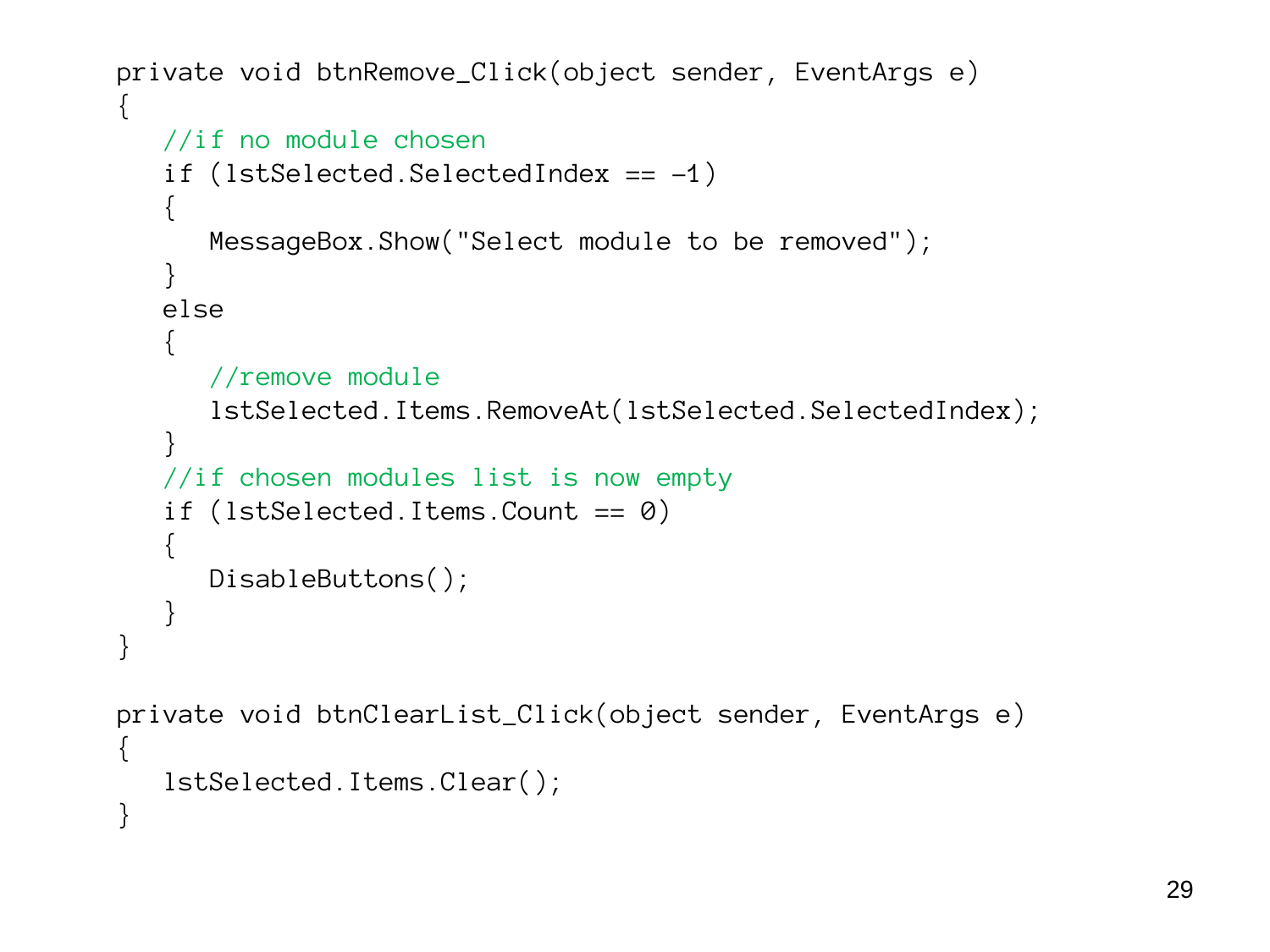

private void btnRemove_Click(object sender, EventArgs e)
{
   //if no module chosen
   if (lstSelected.SelectedIndex == -1)
   {
      MessageBox.Show("Select module to be removed");
   }
   else
   {
      //remove module
      lstSelected.Items.RemoveAt(lstSelected.SelectedIndex);
   }
   //if chosen modules list is now empty
   if (lstSelected.Items.Count == 0)
   {
      DisableButtons();
   }
}

private void btnClearList_Click(object sender, EventArgs e)
{
   lstSelected.Items.Clear();
}

29